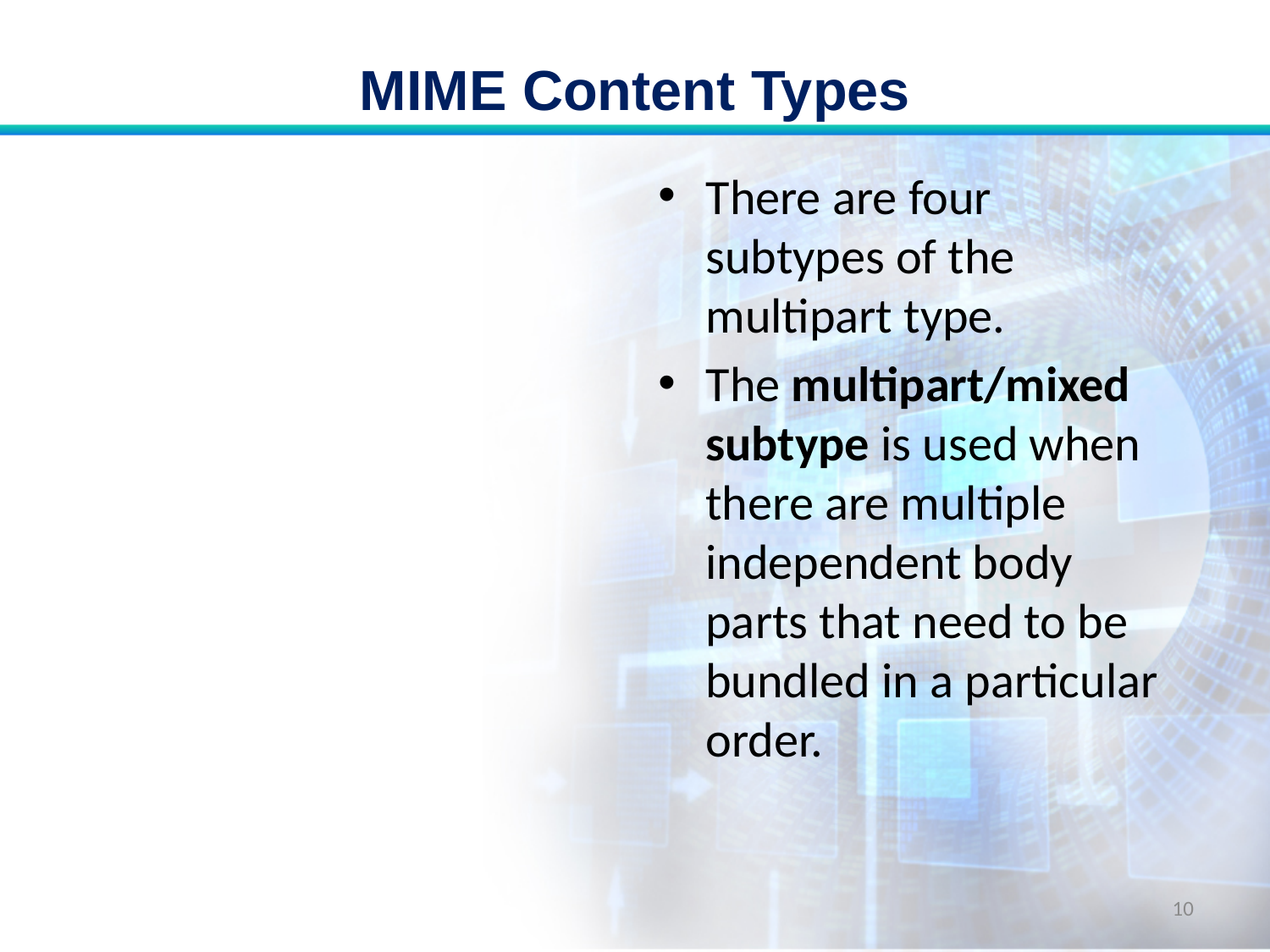

# MIME Content Types
There are four subtypes of the multipart type.
The multipart/mixed subtype is used when there are multiple independent body parts that need to be bundled in a particular order.
10